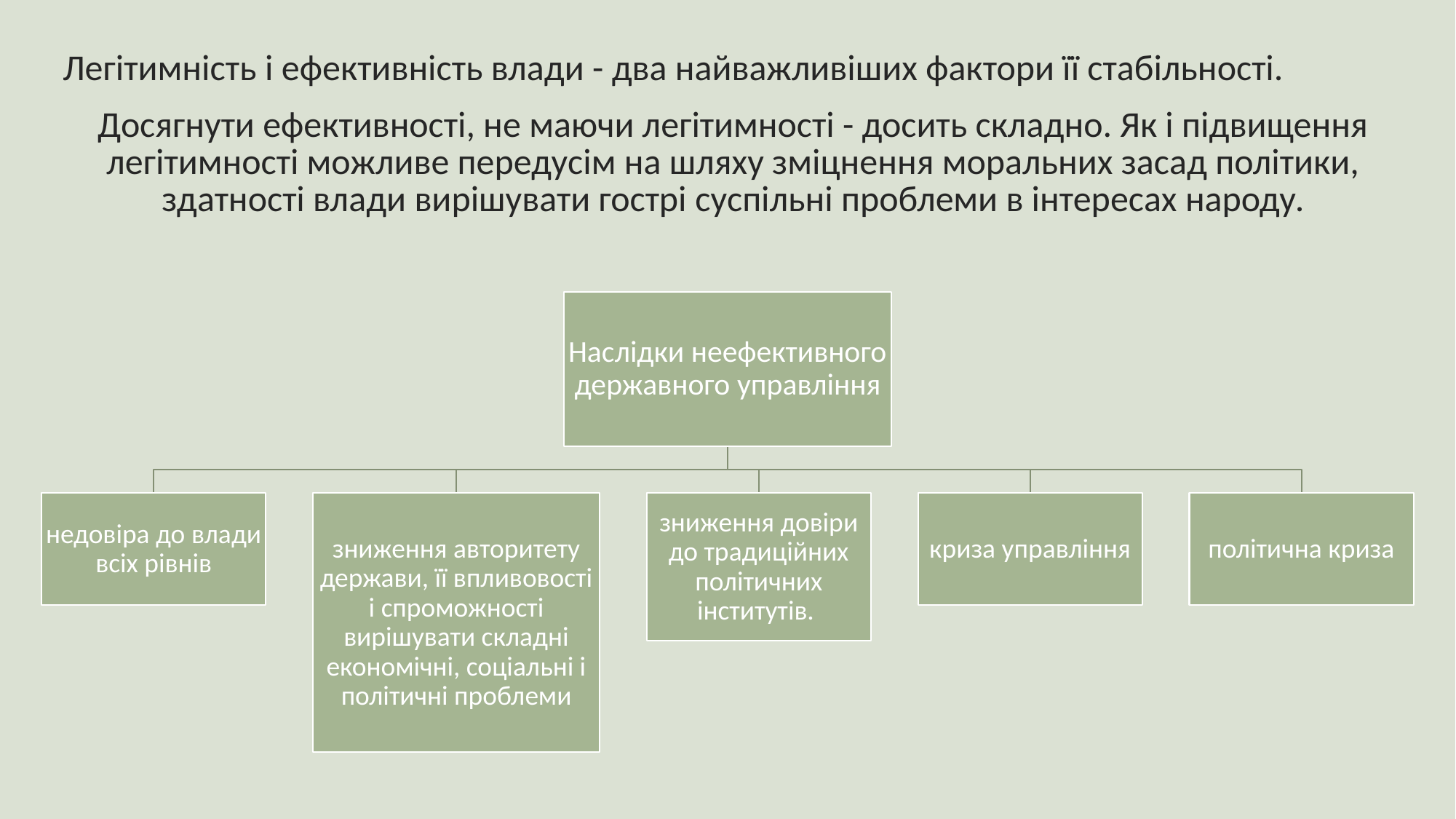

Легітимність і ефективність влади - два найважливіших фактори її стабільності.
Досягнути ефективності, не маючи легітимності - досить складно. Як і підвищення легітимності можливе передусім на шляху зміцнення моральних засад політики, здатності влади вирішувати гострі суспільні проблеми в інтересах народу.

Наслідки неефективного державного управління
недовіра до влади всіх рівнів
зниження авторитету держави, її впливовості і спроможності вирішувати складні економічні, соціальні і політичні проблеми
зниження довіри до традиційних політичних інститутів.
криза управління
політична криза